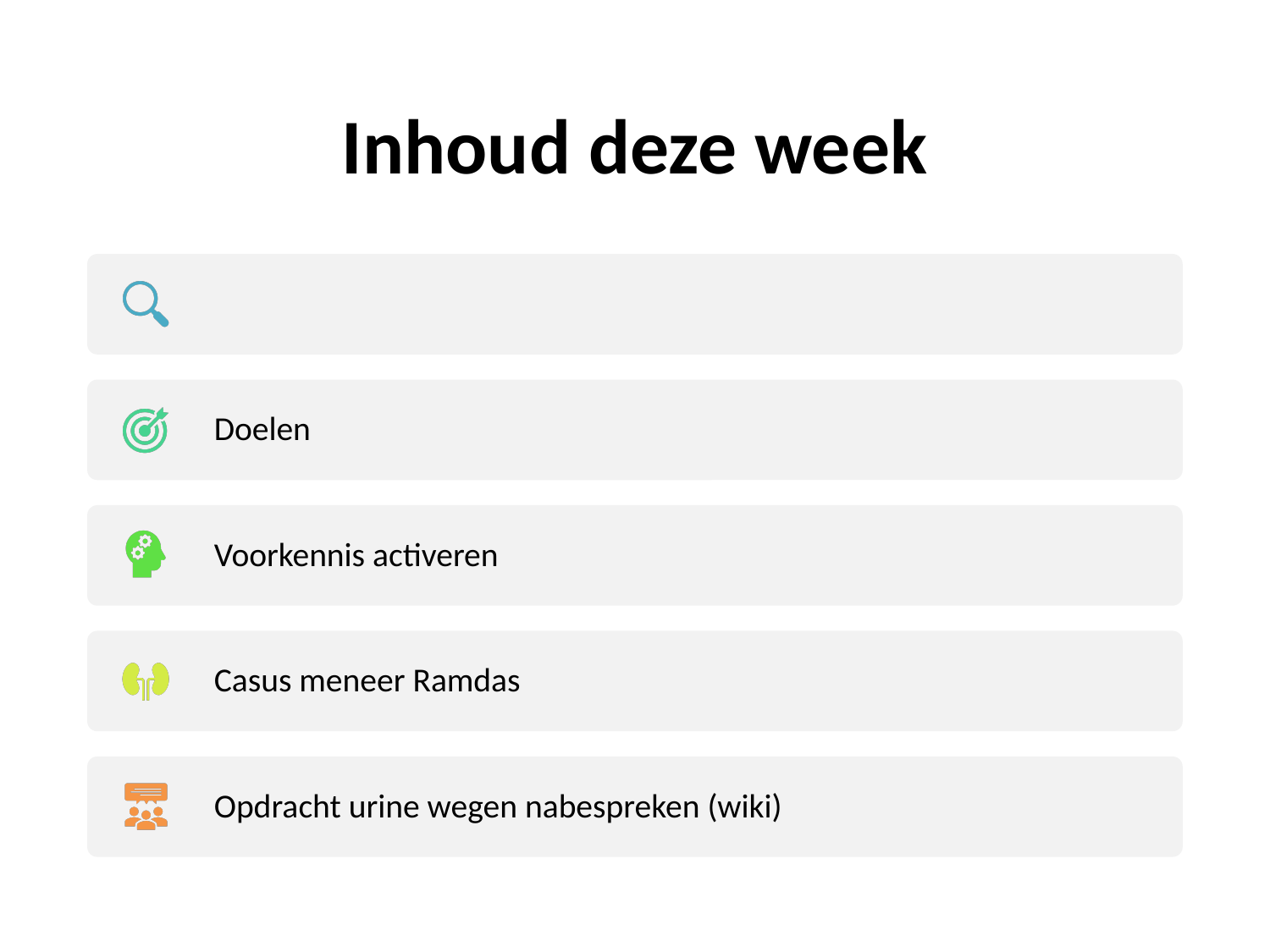

# Inhoud deze week

Doelen
Voorkennis activeren
Casus meneer Ramdas
Opdracht urine wegen nabespreken (wiki)